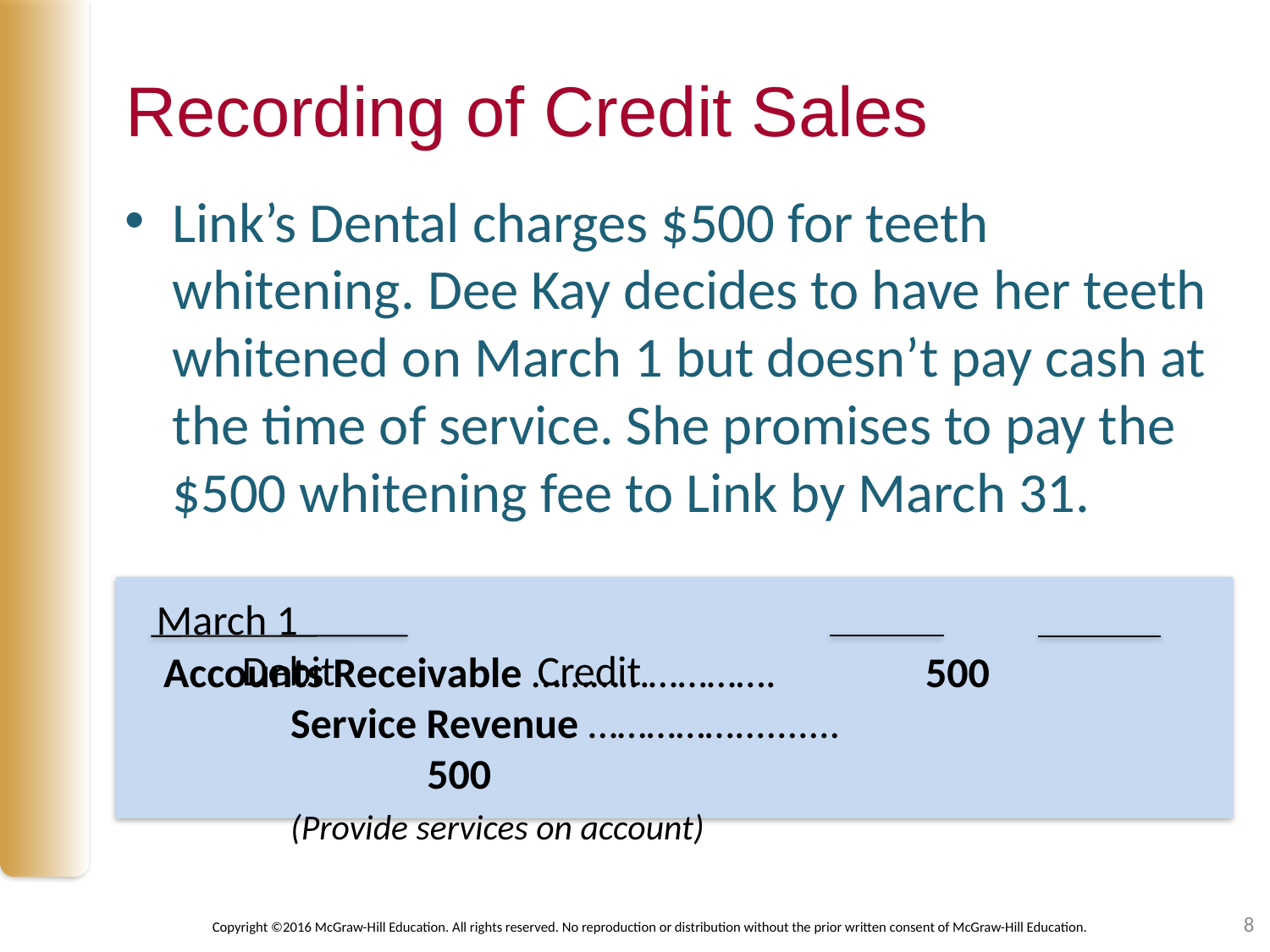

# Recording of Credit Sales
Link’s Dental charges $500 for teeth whitening. Dee Kay decides to have her teeth whitened on March 1 but doesn’t pay cash at the time of service. She promises to pay the $500 whitening fee to Link by March 31.

March 1							            Debit		Credit
Accounts Receivable …………………….		500
	Service Revenue ……………..........	 				 500
	(Provide services on account)
8
Copyright ©2016 McGraw-Hill Education. All rights reserved. No reproduction or distribution without the prior written consent of McGraw-Hill Education.